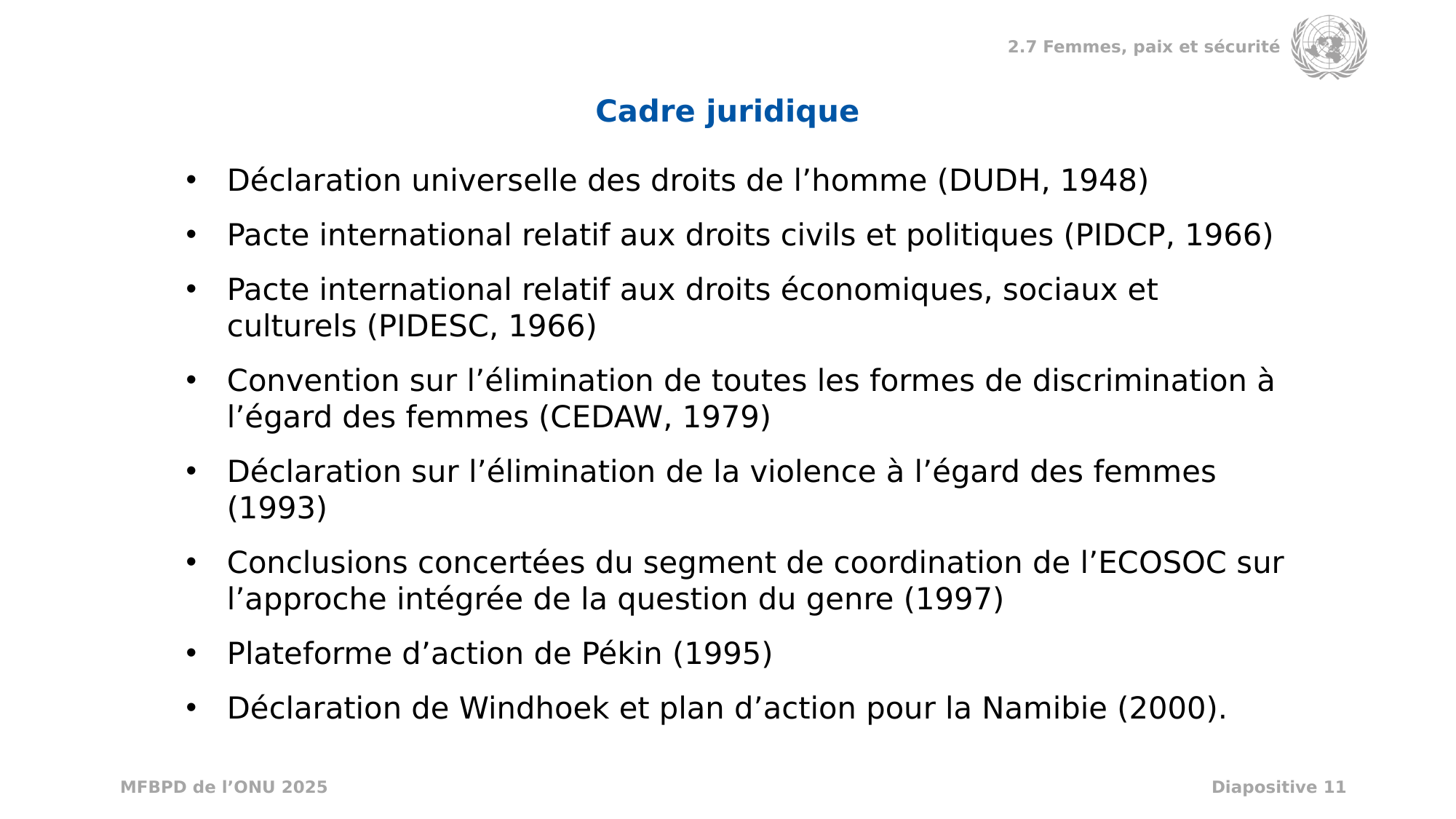

Cadre juridique
Déclaration universelle des droits de l’homme (DUDH, 1948)
Pacte international relatif aux droits civils et politiques (PIDCP, 1966)
Pacte international relatif aux droits économiques, sociaux et culturels (PIDESC, 1966)
Convention sur l’élimination de toutes les formes de discrimination à l’égard des femmes (CEDAW, 1979)
Déclaration sur l’élimination de la violence à l’égard des femmes (1993)
Conclusions concertées du segment de coordination de l’ECOSOC sur l’approche intégrée de la question du genre (1997)
Plateforme d’action de Pékin (1995)
Déclaration de Windhoek et plan d’action pour la Namibie (2000).